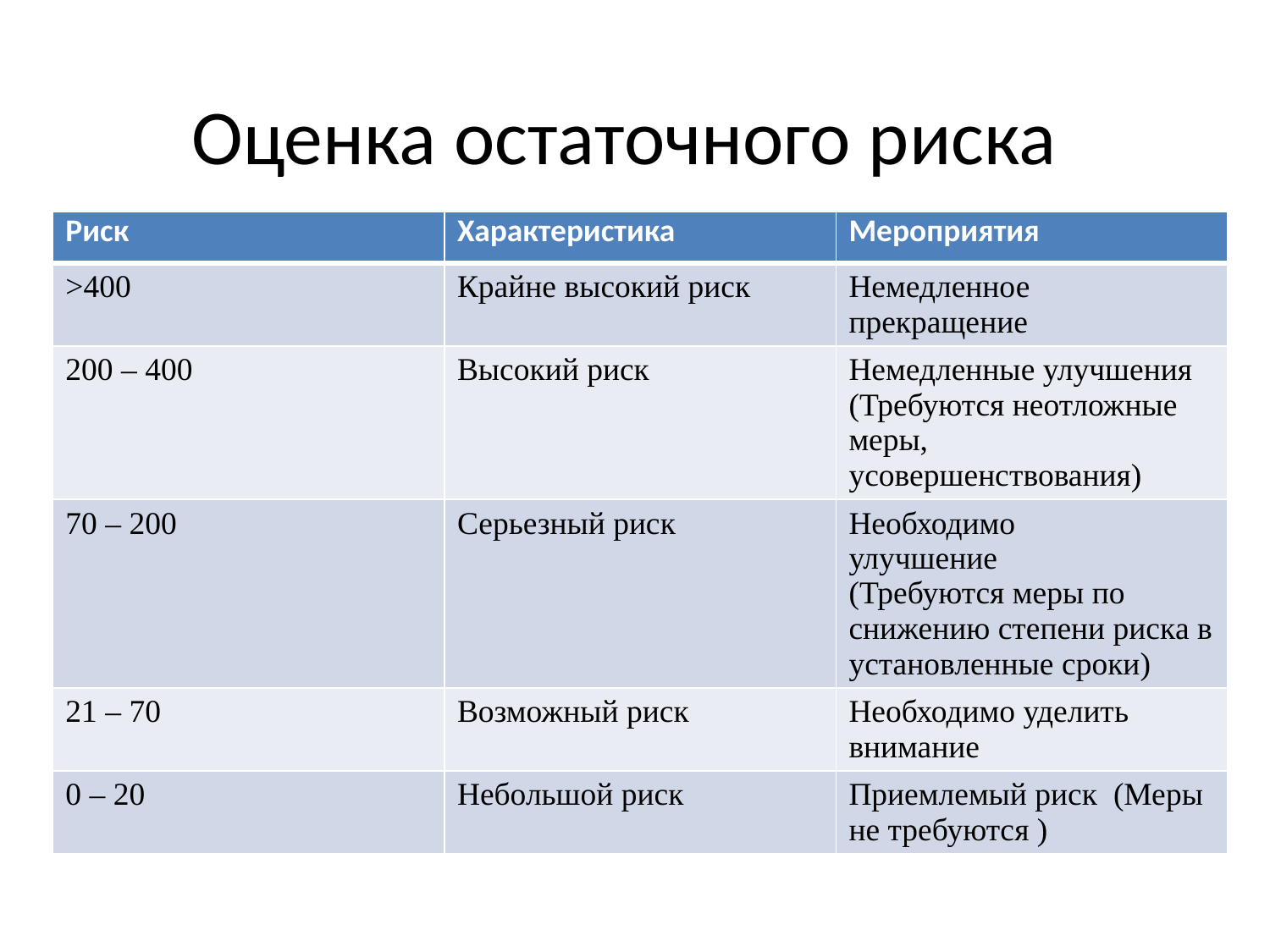

# Оценка остаточного риска

| Риск | Характеристика | Мероприятия |
| --- | --- | --- |
| >400 | Крайне высокий риск | Немедленное прекращение |
| 200 – 400 | Высокий риск | Немедленные улучшения (Требуются неотложные меры, усовершенствования) |
| 70 – 200 | Серьезный риск | Необходимо улучшение (Требуются меры по снижению степени риска в установленные сроки) |
| 21 – 70 | Возможный риск | Необходимо уделить внимание |
| 0 – 20 | Небольшой риск | Приемлемый риск (Меры не требуются ) |